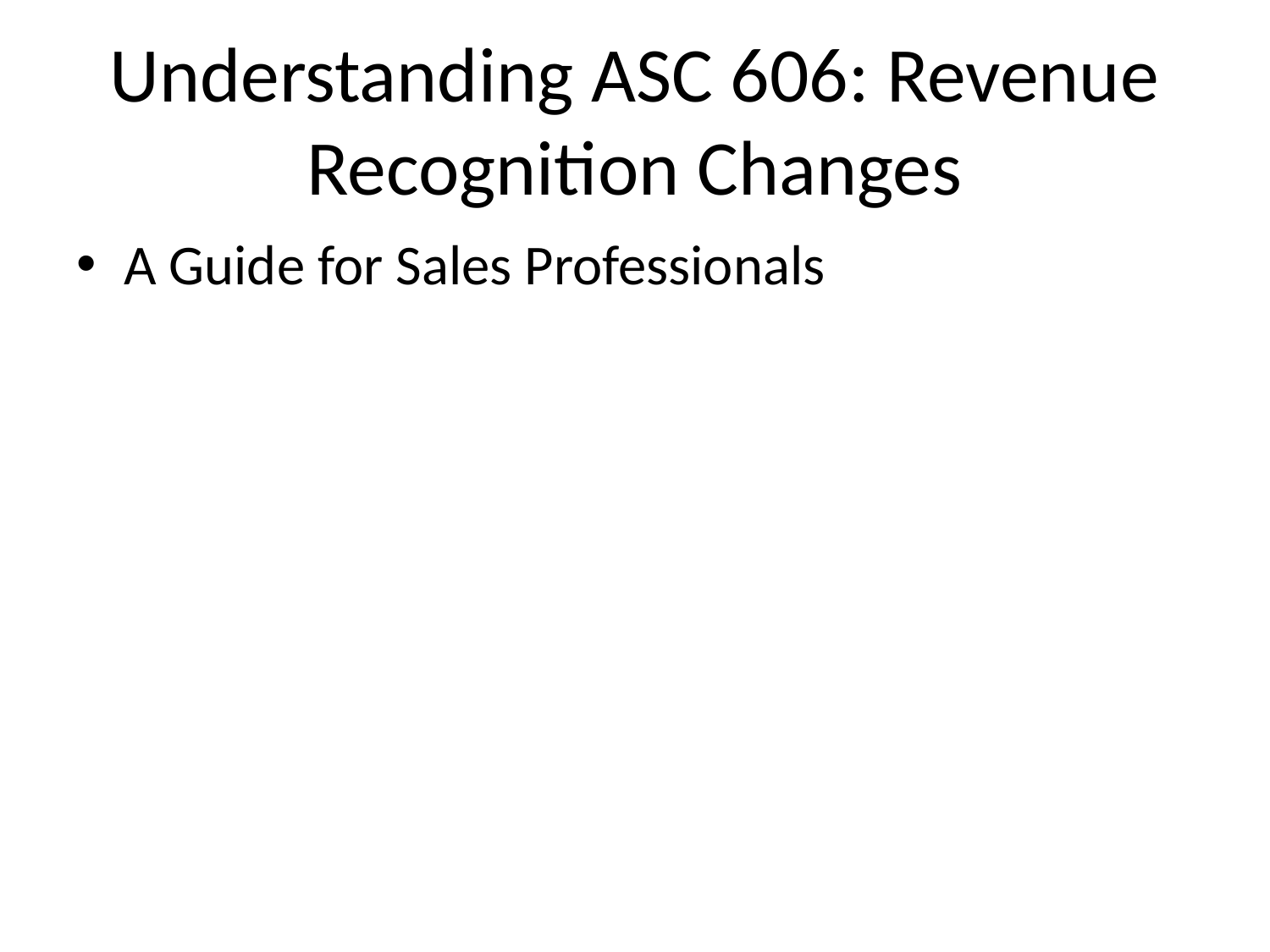

# Understanding ASC 606: Revenue Recognition Changes
A Guide for Sales Professionals